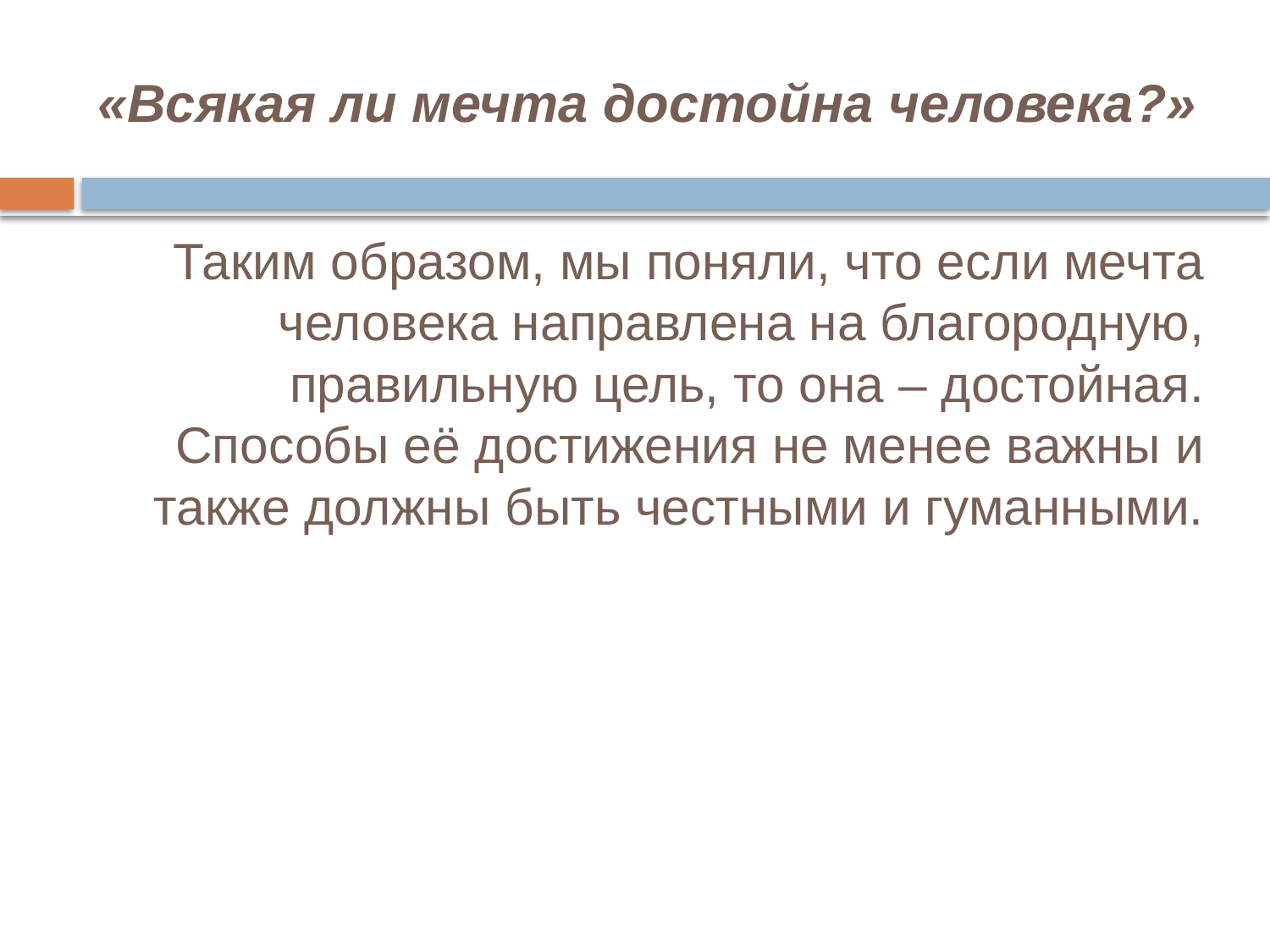

# «Всякая ли мечта достойна человека?»
Таким образом, мы поняли, что если мечта человека направлена на благородную, правильную цель, то она – достойная. Способы её достижения не менее важны и также должны быть честными и гуманными.